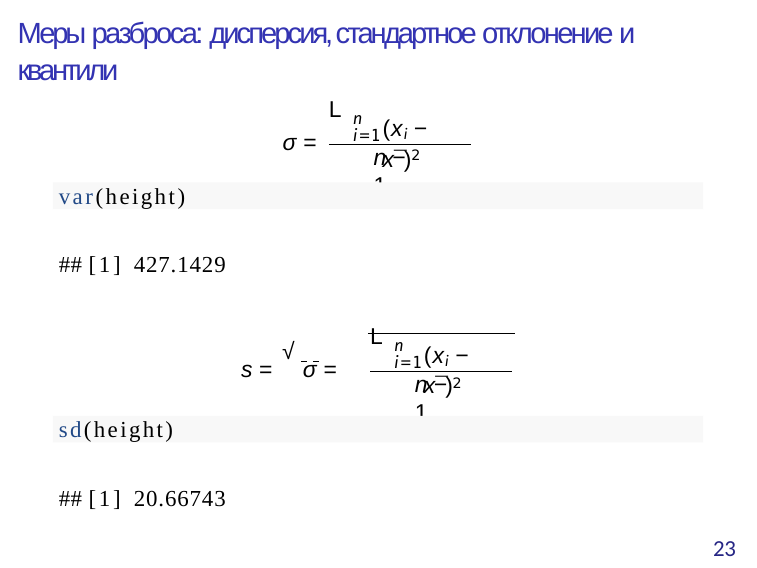

# Меры разброса: дисперсия, стандартное отклонение и  квантили
L
n  i=1
(xi − x¯)2
σ =
n − 1

var(height)
## [1] 427.1429

L
n  i=1

√
(xi − x¯)2
s =	σ =
n − 1

sd(height)
## [1] 20.66743
23